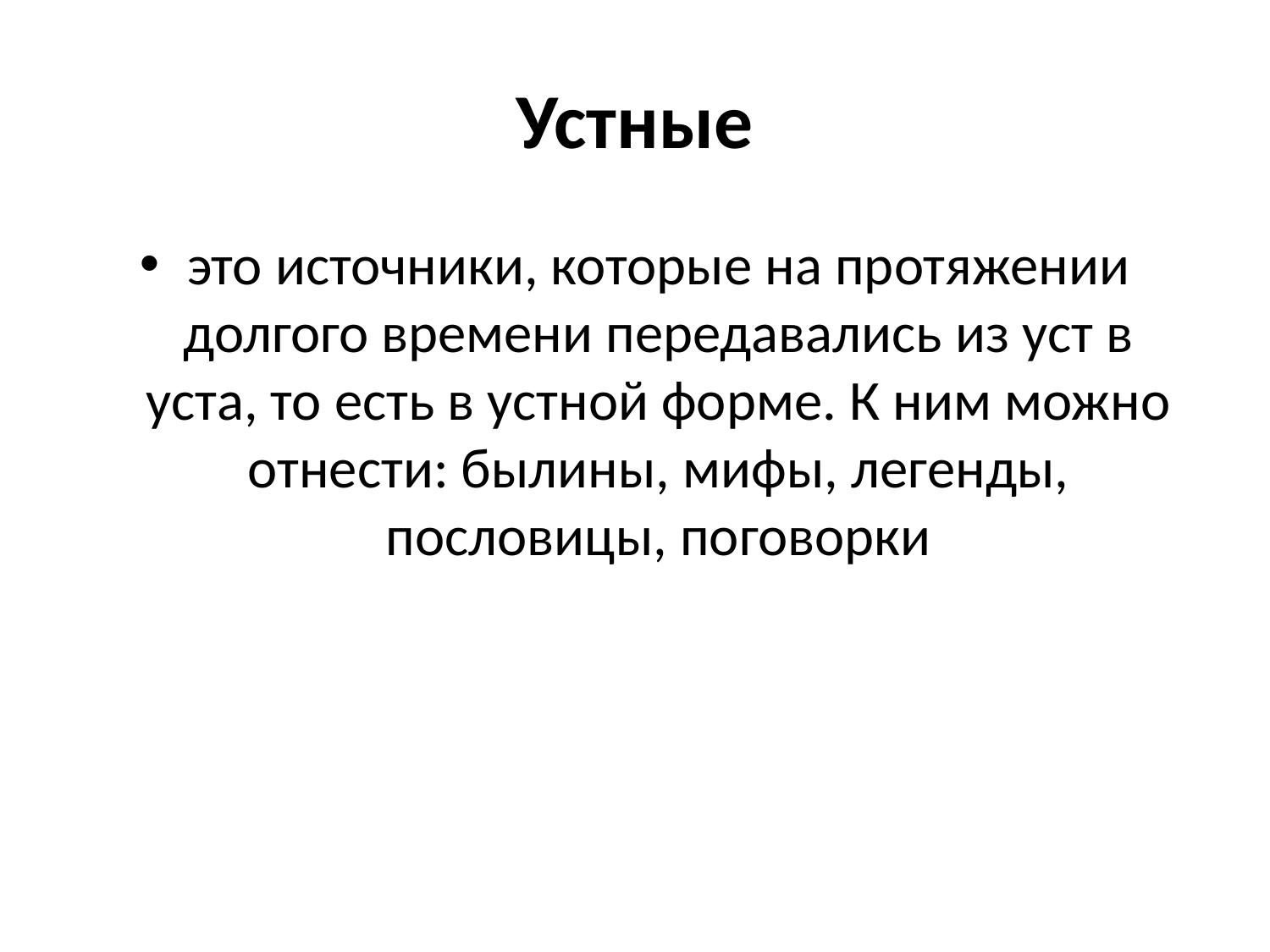

# Устные
это источники, которые на протяжении долгого времени передавались из уст в уста, то есть в устной форме. К ним можно отнести: былины, мифы, легенды, пословицы, поговорки